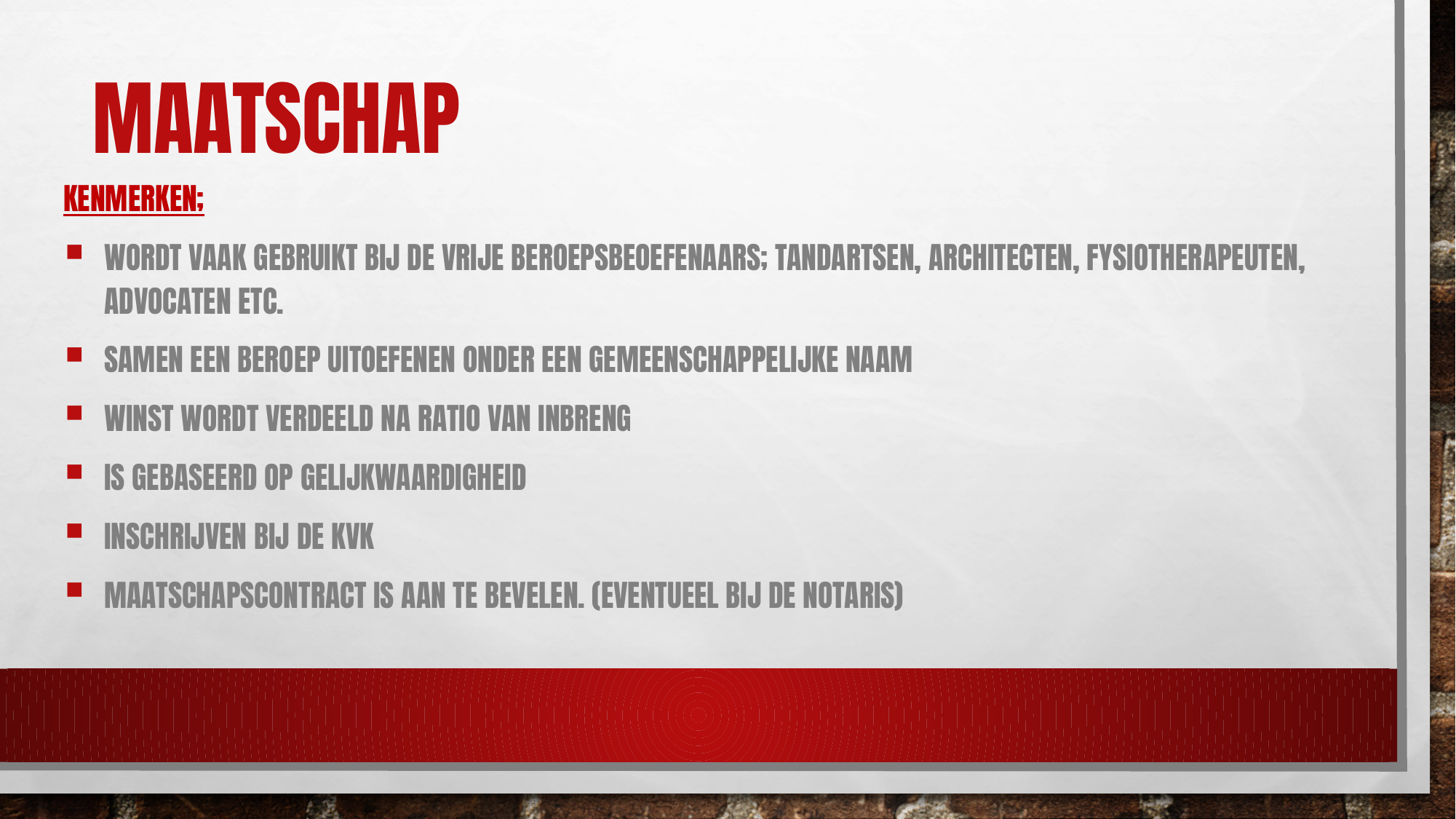

# Maatschap
Kenmerken;
Wordt vaak gebruikt bij de vrije beroepsbeoefenaars; tandartsen, architecten, fysiotherapeuten, advocaten etc.
Samen een beroep uitoefenen onder een gemeenschappelijke naam
Winst wordt verdeeld na ratio van inbreng
Is gebaseerd op gelijkwaardigheid
Inschrijven bij de kvk
Maatschapscontract is aan te bevelen. (eventueel bij de notaris)